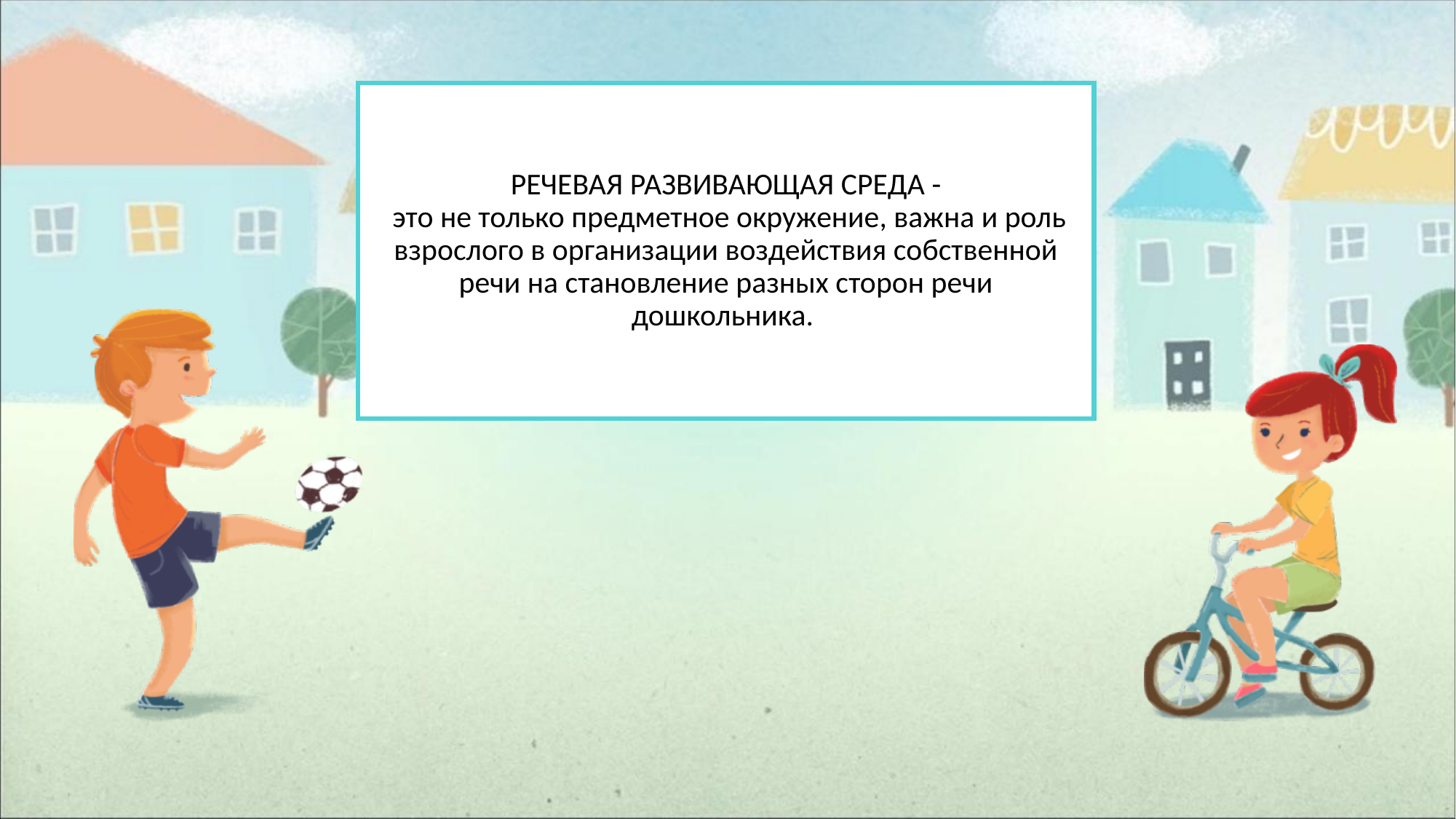

# РЕЧЕВАЯ РАЗВИВАЮЩАЯ СРЕДА - это не только предметное окружение, важна и роль взрослого в организации воздействия собственной речи на становление разных сторон речи дошкольника.